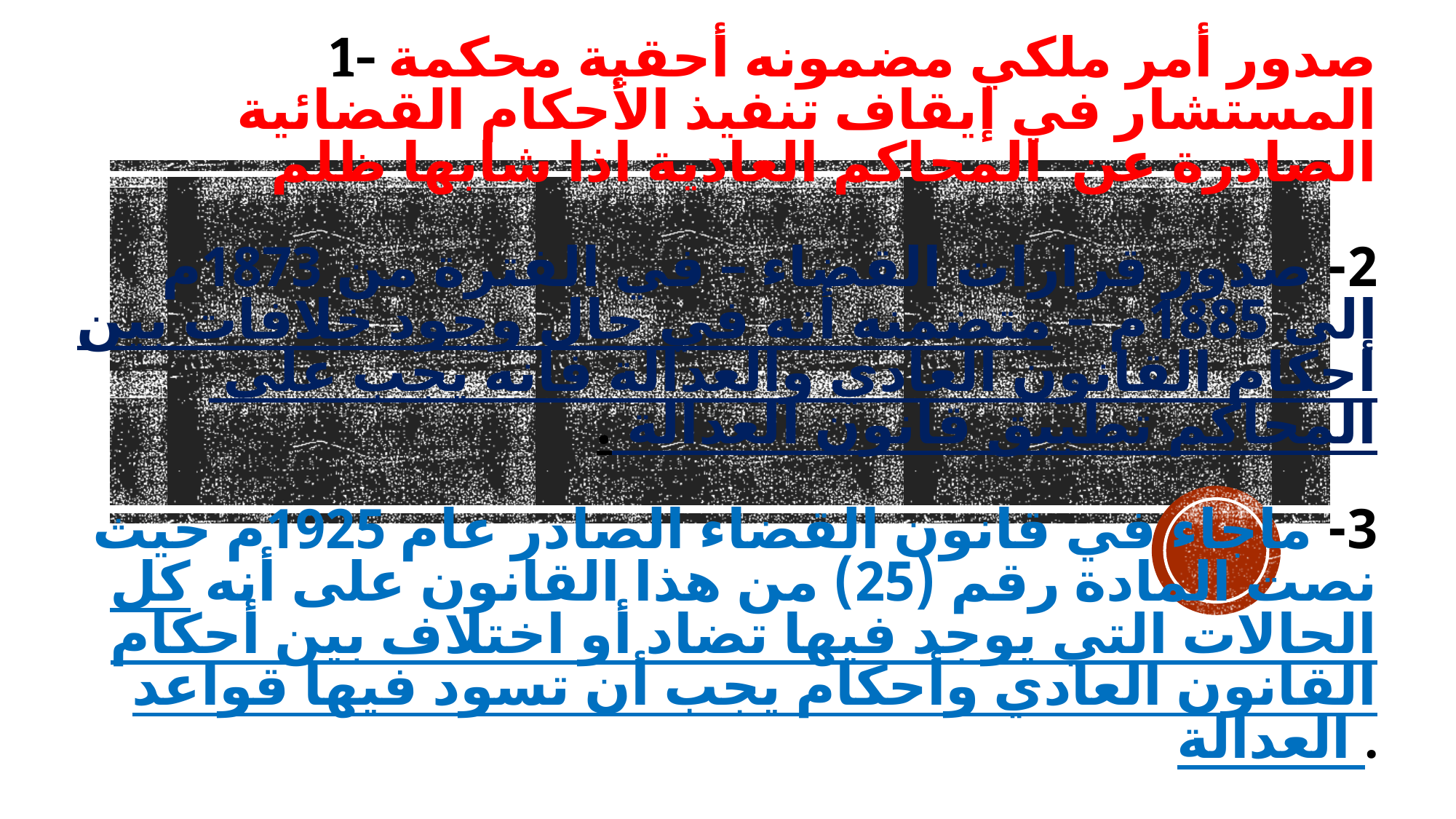

# 1- صدور أمر ملكي مضمونه أحقية محكمة المستشار في إيقاف تنفيذ الأحكام القضائية الصادرة عن  المحاكم العادية اذا شابها ظلم 2- صدور قرارات القضاء – في الفترة من 1873م إلى 1885م – متضمنه أنه في حال وجود خلافات بين احكام القانون العادي والعدالة فانه يجب على المحاكم تطبيق قانون العدالة . 3- ماجاء في قانون القضاء الصادر عام 1925م حيث نصت المادة رقم (25) من هذا القانون على أنه كل الحالات التي يوجد فيها تضاد أو اختلاف بين أحكام القانون العادي وأحكام يجب أن تسود فيها قواعد العدالة .